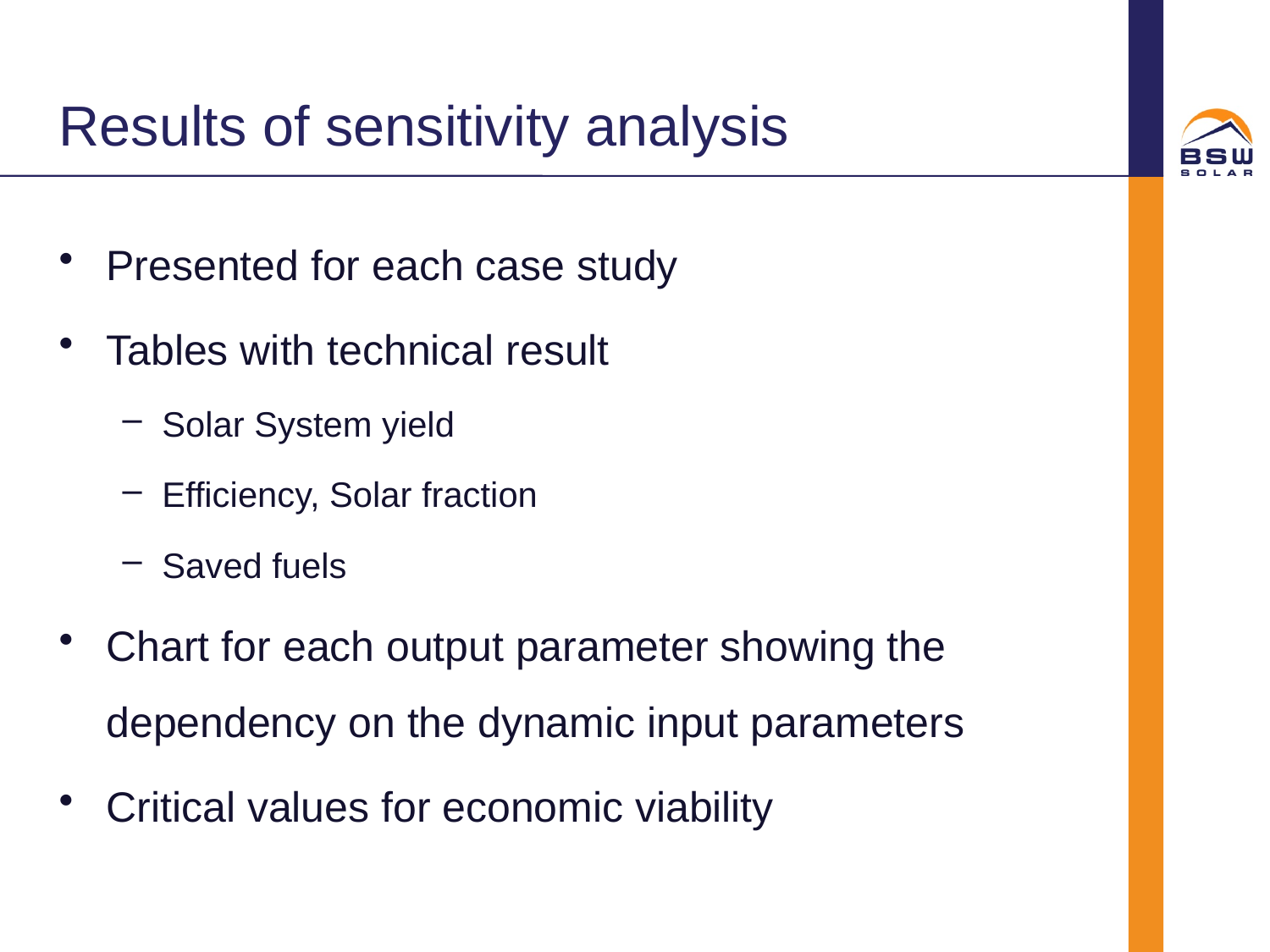

# Results of sensitivity analysis
Presented for each case study
Tables with technical result
Solar System yield
Efficiency, Solar fraction
Saved fuels
Chart for each output parameter showing the dependency on the dynamic input parameters
Critical values for economic viability

26.09.2014
24